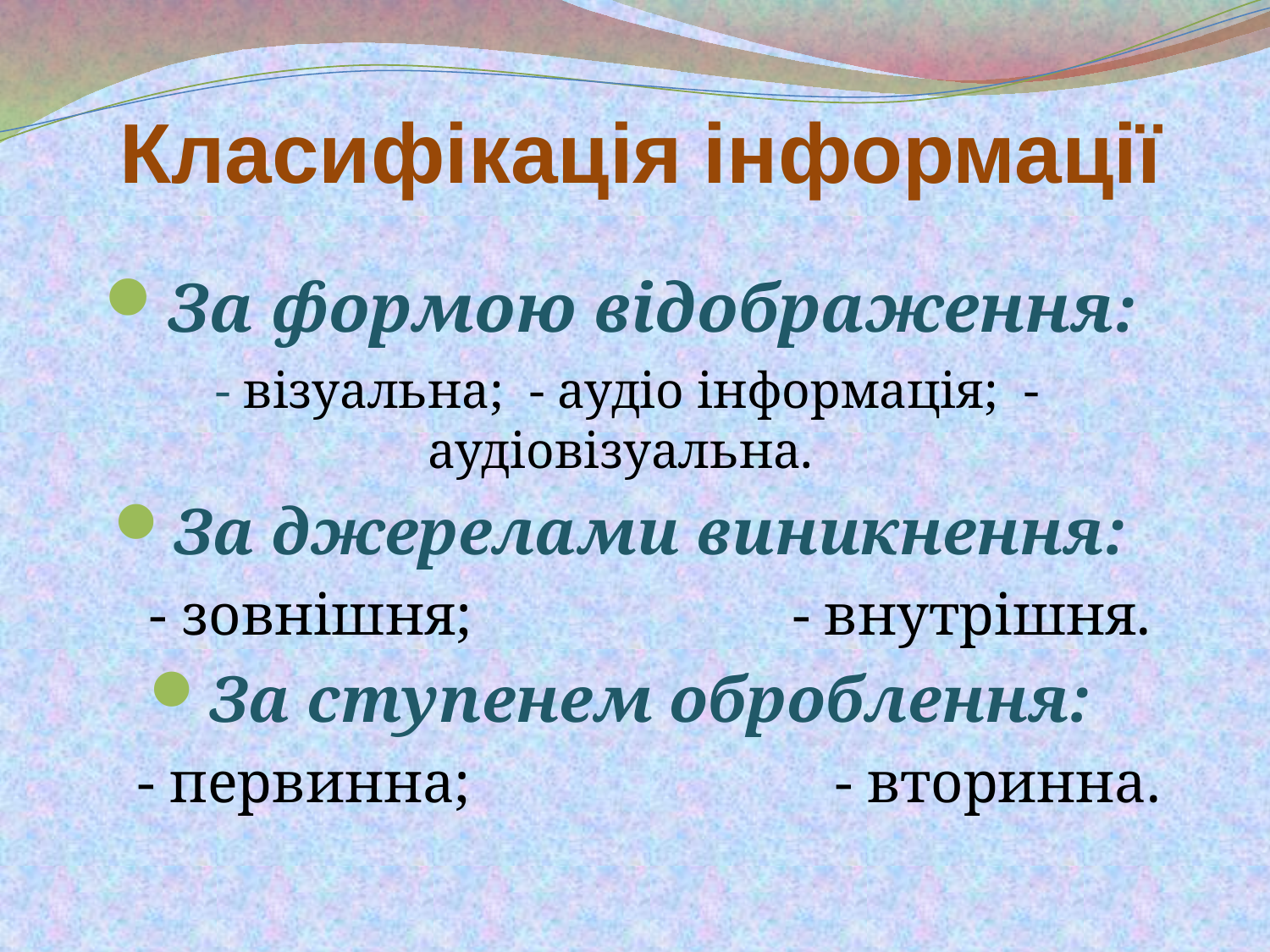

# Класифікація інформації

За формою відображення:
 - візуальна;  - аудіо інформація;  - аудіовізуальна.
За джерелами виникнення:
       - зовнішня;                      - внутрішня.
За ступенем оброблення:
       - первинна;                         - вторинна.